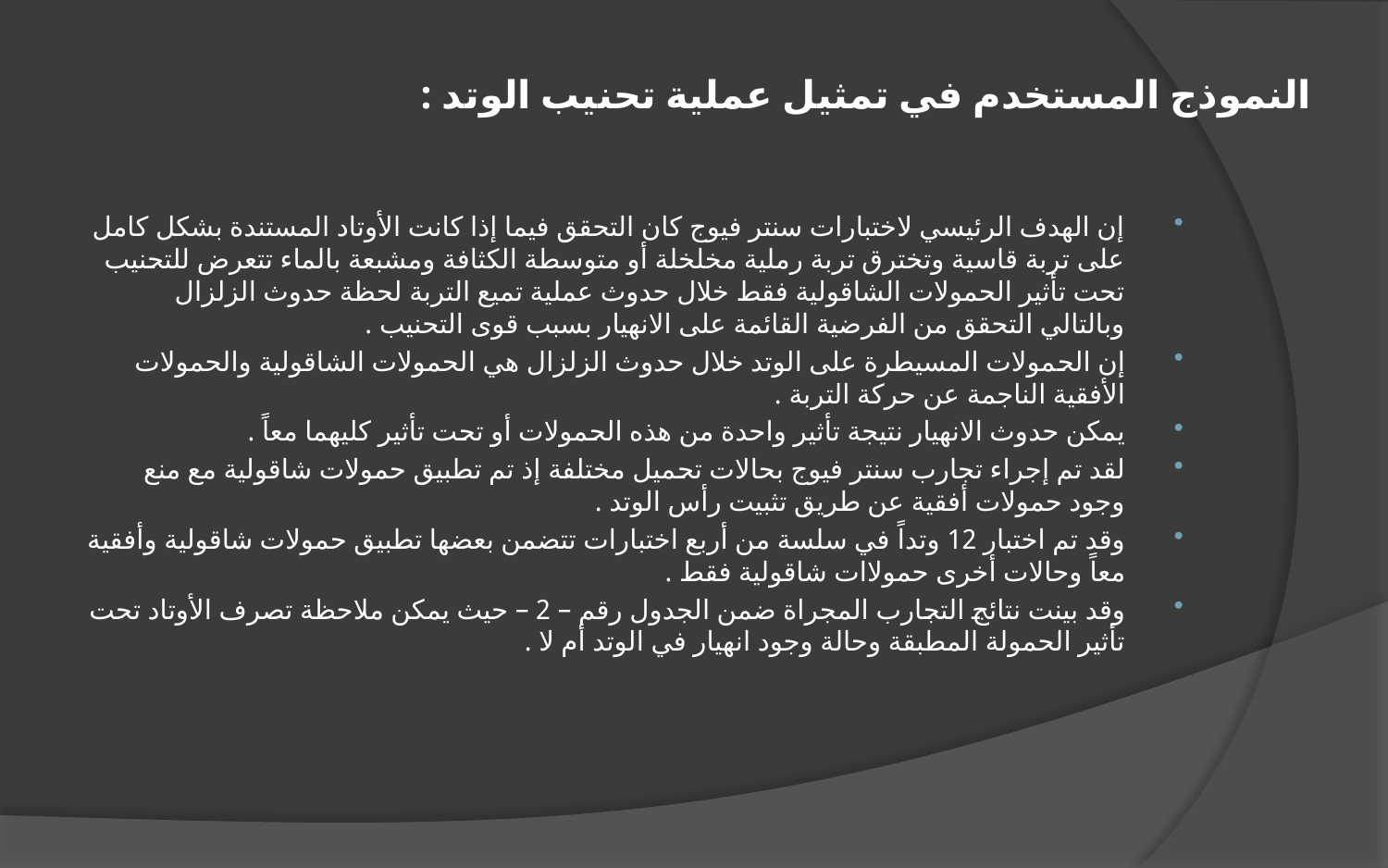

# النموذج المستخدم في تمثيل عملية تحنيب الوتد :
إن الهدف الرئيسي لاختبارات سنتر فيوج كان التحقق فيما إذا كانت الأوتاد المستندة بشكل كامل على تربة قاسية وتخترق تربة رملية مخلخلة أو متوسطة الكثافة ومشبعة بالماء تتعرض للتحنيب تحت تأثير الحمولات الشاقولية فقط خلال حدوث عملية تميع التربة لحظة حدوث الزلزال وبالتالي التحقق من الفرضية القائمة على الانهيار بسبب قوى التحنيب .
إن الحمولات المسيطرة على الوتد خلال حدوث الزلزال هي الحمولات الشاقولية والحمولات الأفقية الناجمة عن حركة التربة .
يمكن حدوث الانهيار نتيجة تأثير واحدة من هذه الحمولات أو تحت تأثير كليهما معاً .
لقد تم إجراء تجارب سنتر فيوج بحالات تحميل مختلفة إذ تم تطبيق حمولات شاقولية مع منع وجود حمولات أفقية عن طريق تثبيت رأس الوتد .
وقد تم اختبار 12 وتداً في سلسة من أربع اختبارات تتضمن بعضها تطبيق حمولات شاقولية وأفقية معاً وحالات أخرى حمولاات شاقولية فقط .
وقد بينت نتائج التجارب المجراة ضمن الجدول رقم – 2 – حيث يمكن ملاحظة تصرف الأوتاد تحت تأثير الحمولة المطبقة وحالة وجود انهيار في الوتد أم لا .